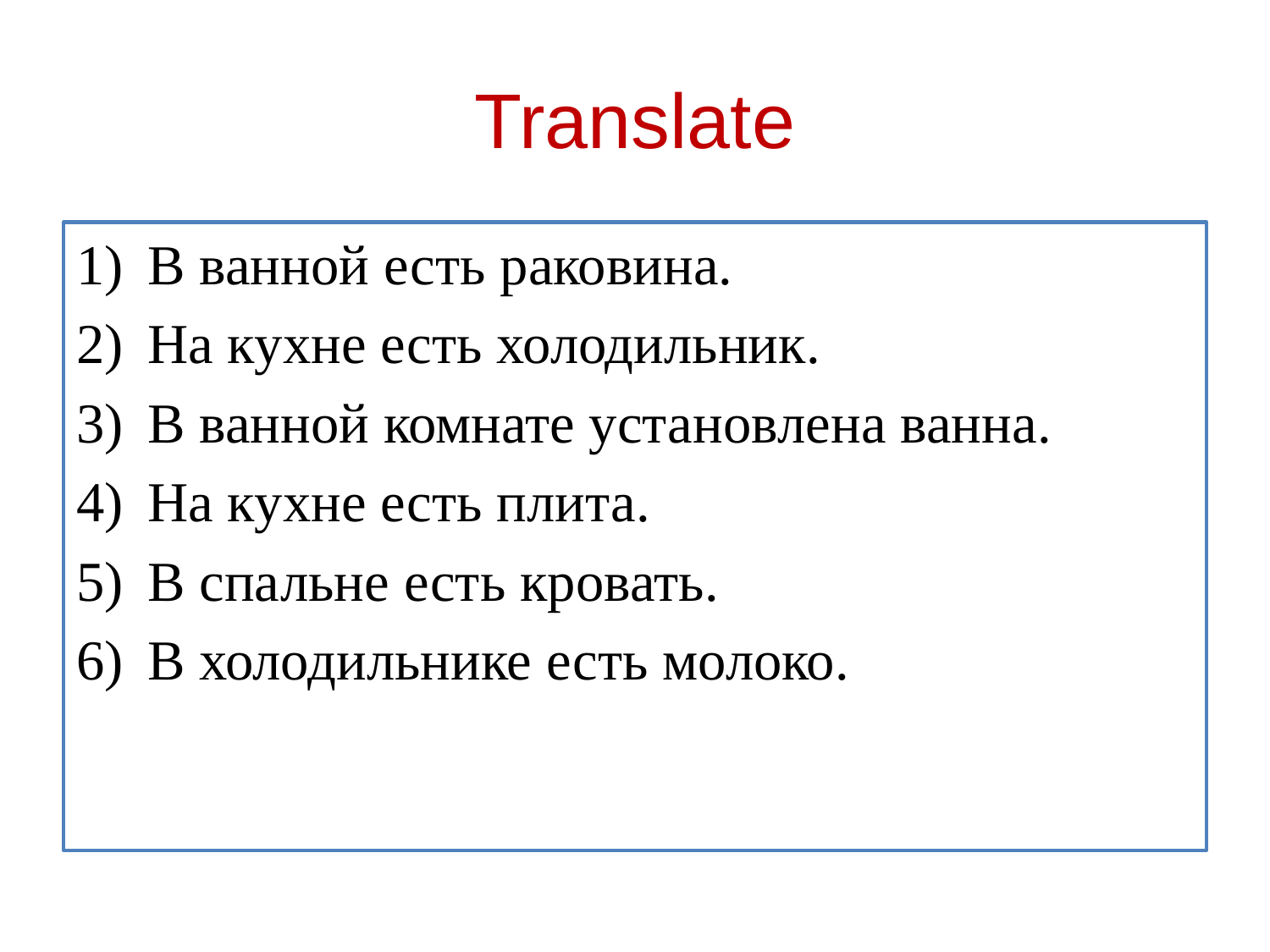

# Translate
В ванной есть раковина.
На кухне есть холодильник.
В ванной комнате установлена ванна.
На кухне есть плита.
В спальне есть кровать.
В холодильнике есть молоко.